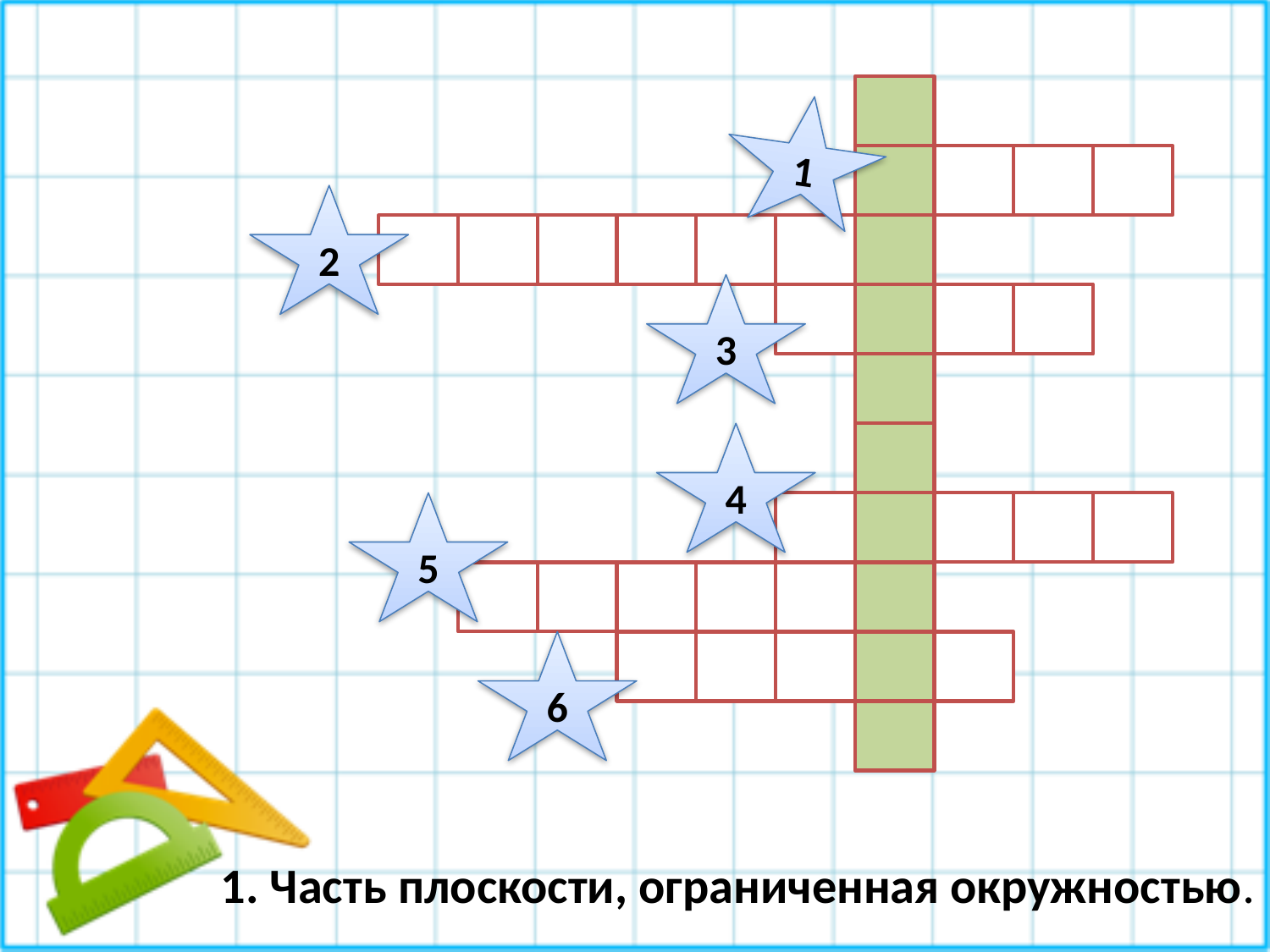

1

2

3

4

5

6

1. Часть плоскости, ограниченная окружностью.